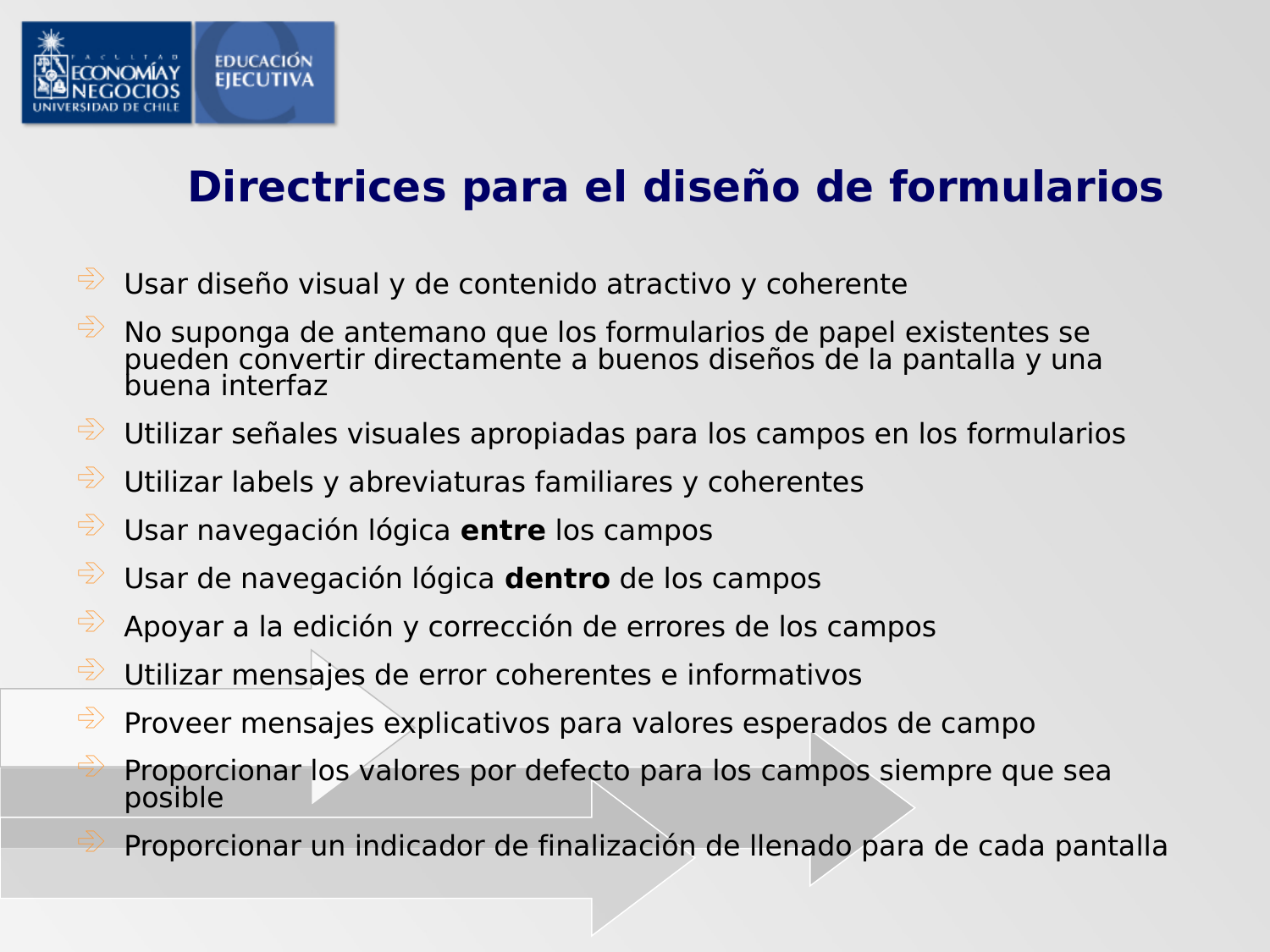

# Directrices para el diseño de formularios
Usar diseño visual y de contenido atractivo y coherente
No suponga de antemano que los formularios de papel existentes se pueden convertir directamente a buenos diseños de la pantalla y una buena interfaz
Utilizar señales visuales apropiadas para los campos en los formularios
Utilizar labels y abreviaturas familiares y coherentes
Usar navegación lógica entre los campos
Usar de navegación lógica dentro de los campos
Apoyar a la edición y corrección de errores de los campos
Utilizar mensajes de error coherentes e informativos
Proveer mensajes explicativos para valores esperados de campo
Proporcionar los valores por defecto para los campos siempre que sea posible
Proporcionar un indicador de finalización de llenado para de cada pantalla